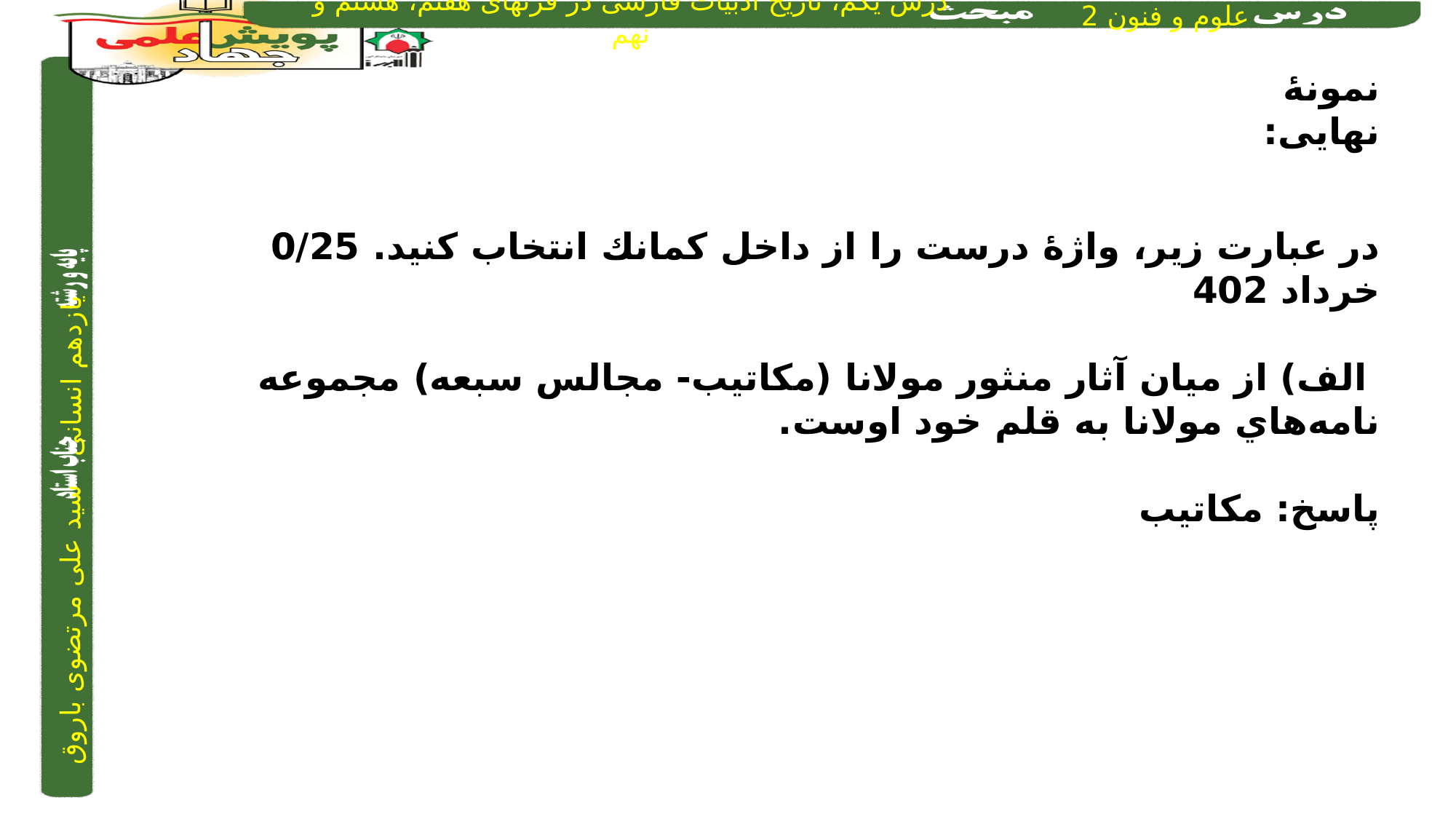

نمونۀ نهایی:
در عبارت زير، واژۀ درست را از داخل كمانك انتخاب كنيد. 0/25	خرداد 402

 الف) از ميان آثار منثور مولانا (مكاتيب- مجالس سبعه) مجموعه نامه‌هاي مولانا به قلم خود اوست.

پاسخ: مکاتیب